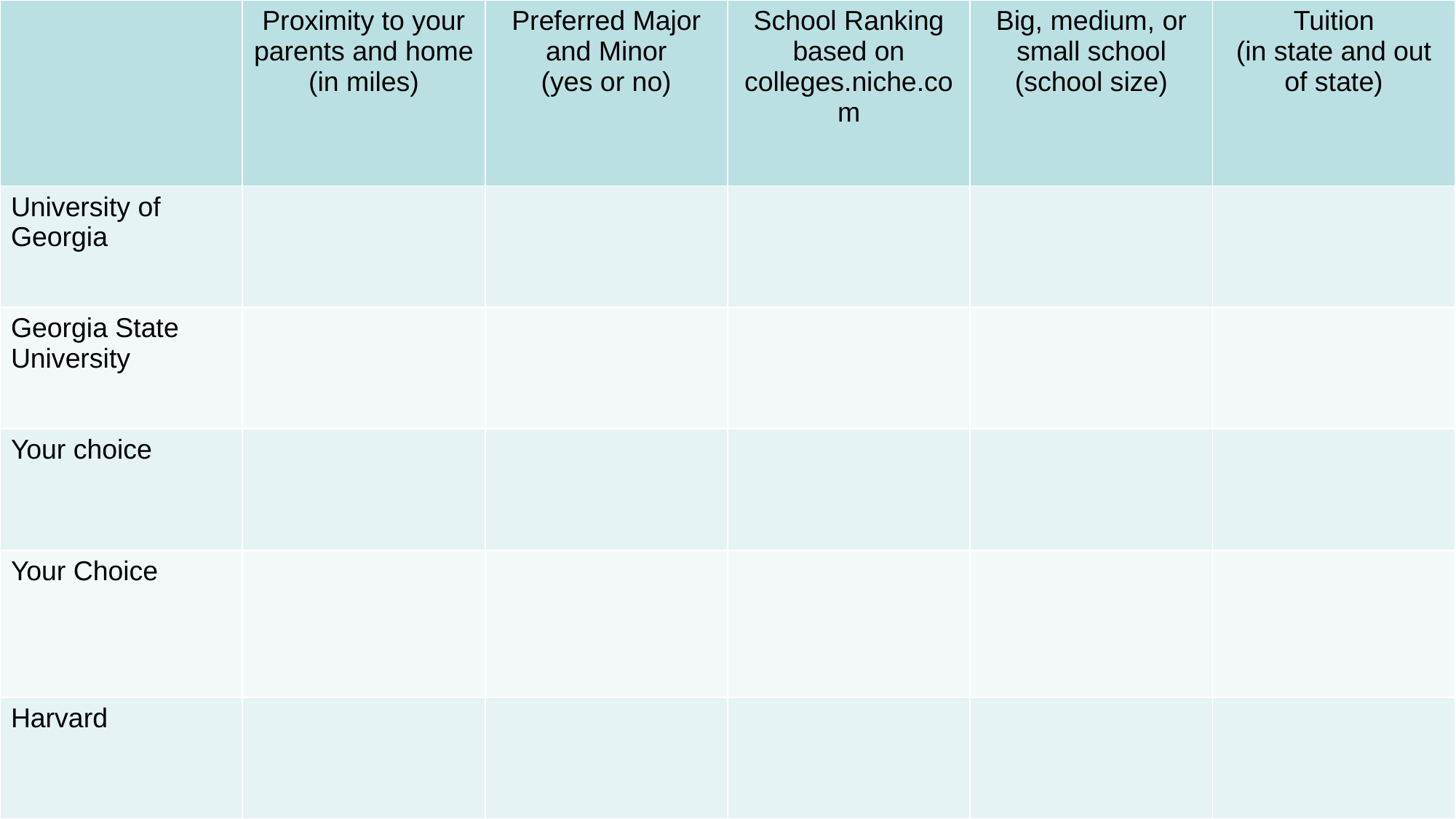

|  | Proximity to your parents and home (in miles) | Preferred Major and Minor (yes or no) | School Ranking based on colleges.niche.com | Big, medium, or small school (school size) | Tuition (in state and out of state) |
| --- | --- | --- | --- | --- | --- |
| University of Georgia |  |  |  |  |  |
| Georgia State University |  |  |  |  |  |
| Your choice |  |  |  |  |  |
| Your Choice |  |  |  |  |  |
| Harvard |  |  |  |  |  |